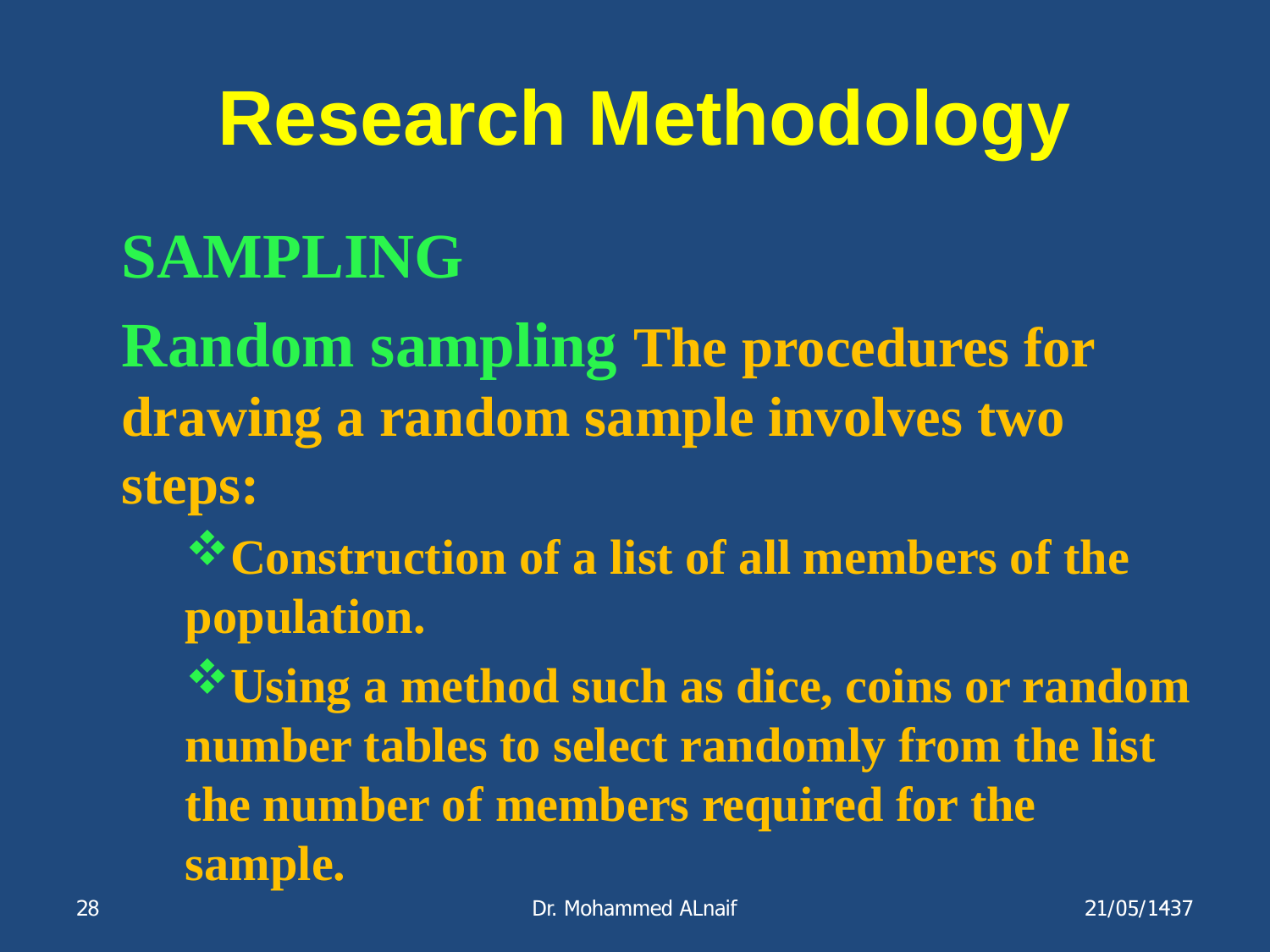

# Research Methodology
SAMPLING
Random sampling The procedures for drawing a random sample involves two steps:
Construction of a list of all members of the population.
Using a method such as dice, coins or random number tables to select randomly from the list the number of members required for the sample.
28
Dr. Mohammed ALnaif
21/05/1437